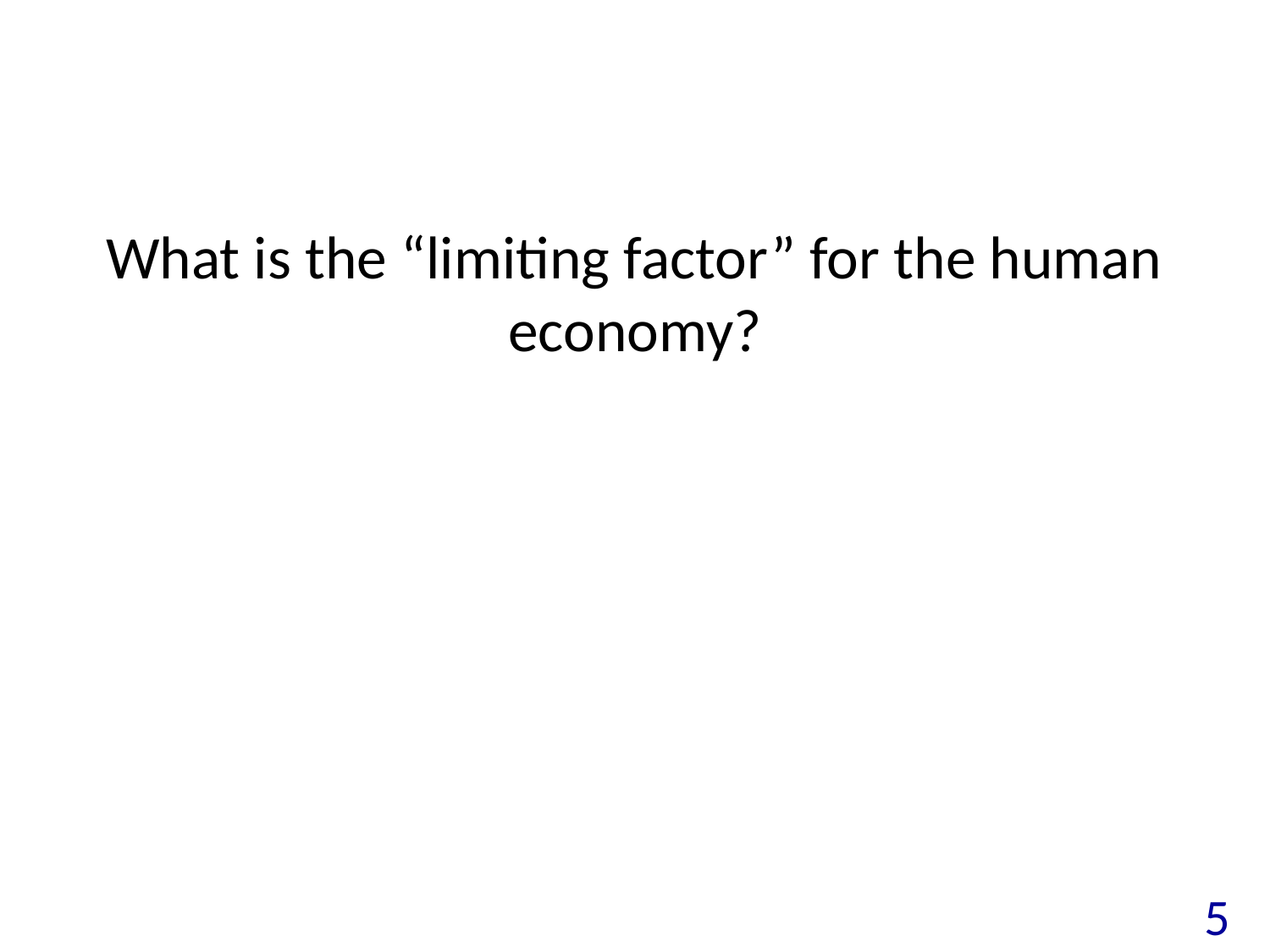

# What is the “limiting factor” for the human economy?
5